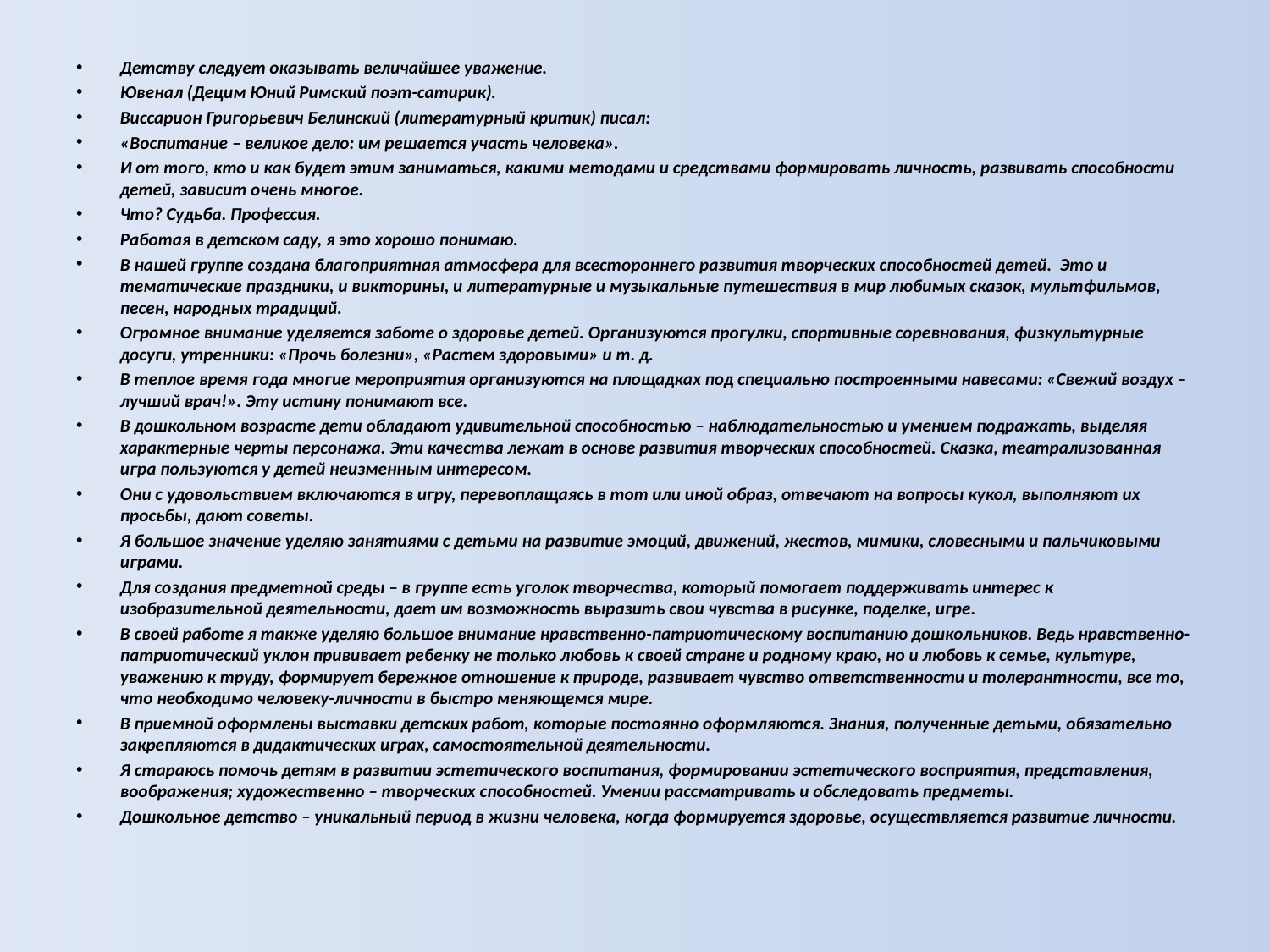

Детству следует оказывать величайшее уважение.
Ювенал (Децим Юний Римский поэт-сатирик).
Виссарион Григорьевич Белинский (литературный критик) писал:
«Воспитание – великое дело: им решается участь человека».
И от того, кто и как будет этим заниматься, какими методами и средствами формировать личность, развивать способности детей, зависит очень многое.
Что? Судьба. Профессия.
Работая в детском саду, я это хорошо понимаю.
В нашей группе создана благоприятная атмосфера для всестороннего развития творческих способностей детей.  Это и тематические праздники, и викторины, и литературные и музыкальные путешествия в мир любимых сказок, мультфильмов, песен, народных традиций.
Огромное внимание уделяется заботе о здоровье детей. Организуются прогулки, спортивные соревнования, физкультурные досуги, утренники: «Прочь болезни», «Растем здоровыми» и т. д.
В теплое время года многие мероприятия организуются на площадках под специально построенными навесами: «Свежий воздух – лучший врач!». Эту истину понимают все.
В дошкольном возрасте дети обладают удивительной способностью – наблюдательностью и умением подражать, выделяя характерные черты персонажа. Эти качества лежат в основе развития творческих способностей. Сказка, театрализованная игра пользуются у детей неизменным интересом.
Они с удовольствием включаются в игру, перевоплащаясь в тот или иной образ, отвечают на вопросы кукол, выполняют их просьбы, дают советы.
Я большое значение уделяю занятиями с детьми на развитие эмоций, движений, жестов, мимики, словесными и пальчиковыми играми.
Для создания предметной среды – в группе есть уголок творчества, который помогает поддерживать интерес к изобразительной деятельности, дает им возможность выразить свои чувства в рисунке, поделке, игре.
В своей работе я также уделяю большое внимание нравственно-патриотическому воспитанию дошкольников. Ведь нравственно-патриотический уклон прививает ребенку не только любовь к своей стране и родному краю, но и любовь к семье, культуре, уважению к труду, формирует бережное отношение к природе, развивает чувство ответственности и толерантности, все то, что необходимо человеку-личности в быстро меняющемся мире.
В приемной оформлены выставки детских работ, которые постоянно оформляются. Знания, полученные детьми, обязательно закрепляются в дидактических играх, самостоятельной деятельности.
Я стараюсь помочь детям в развитии эстетического воспитания, формировании эстетического восприятия, представления, воображения; художественно – творческих способностей. Умении рассматривать и обследовать предметы.
Дошкольное детство – уникальный период в жизни человека, когда формируется здоровье, осуществляется развитие личности.